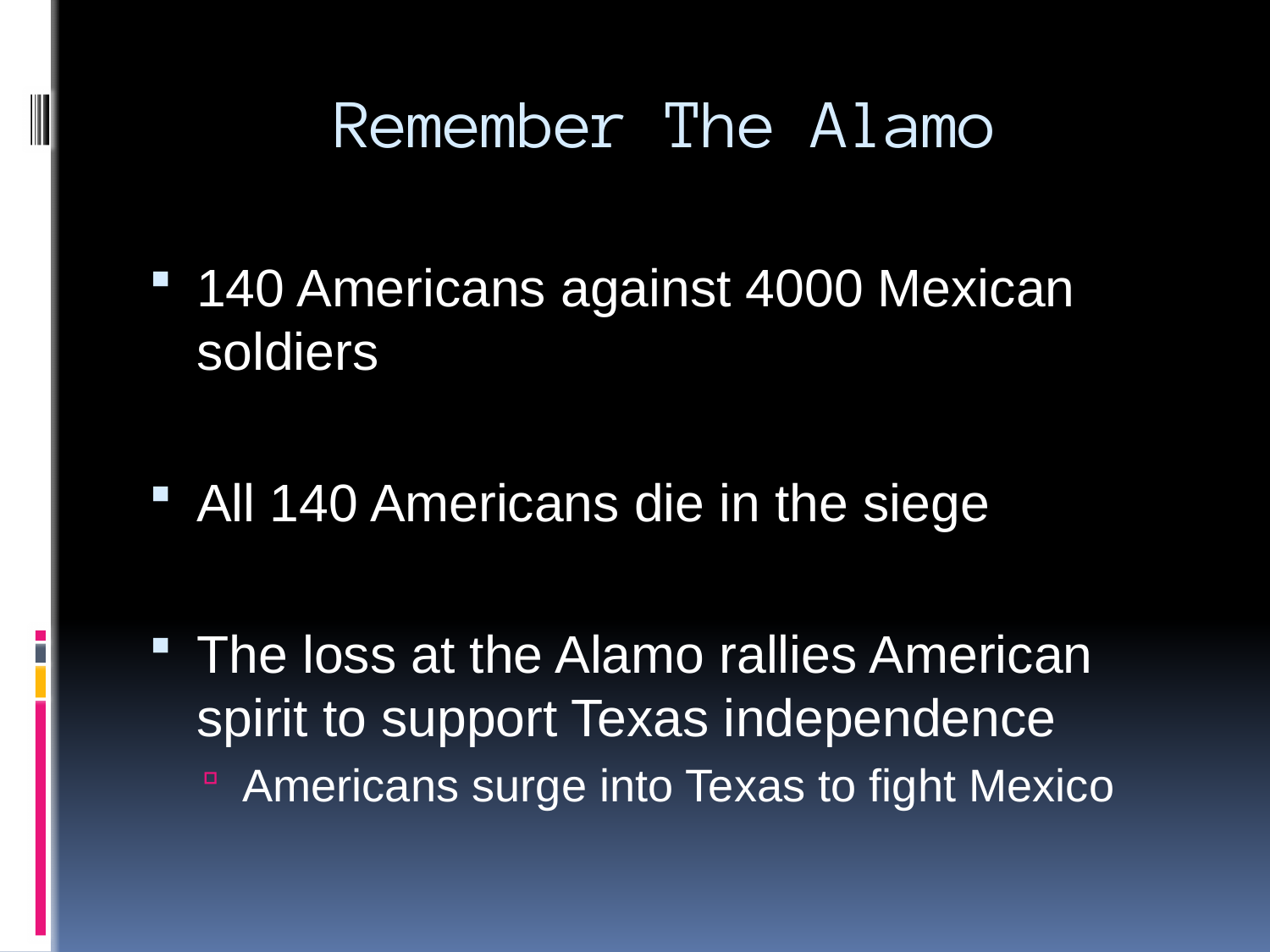

# Remember The Alamo
140 Americans against 4000 Mexican soldiers

All 140 Americans die in the siege

The loss at the Alamo rallies American spirit to support Texas independence
Americans surge into Texas to fight Mexico